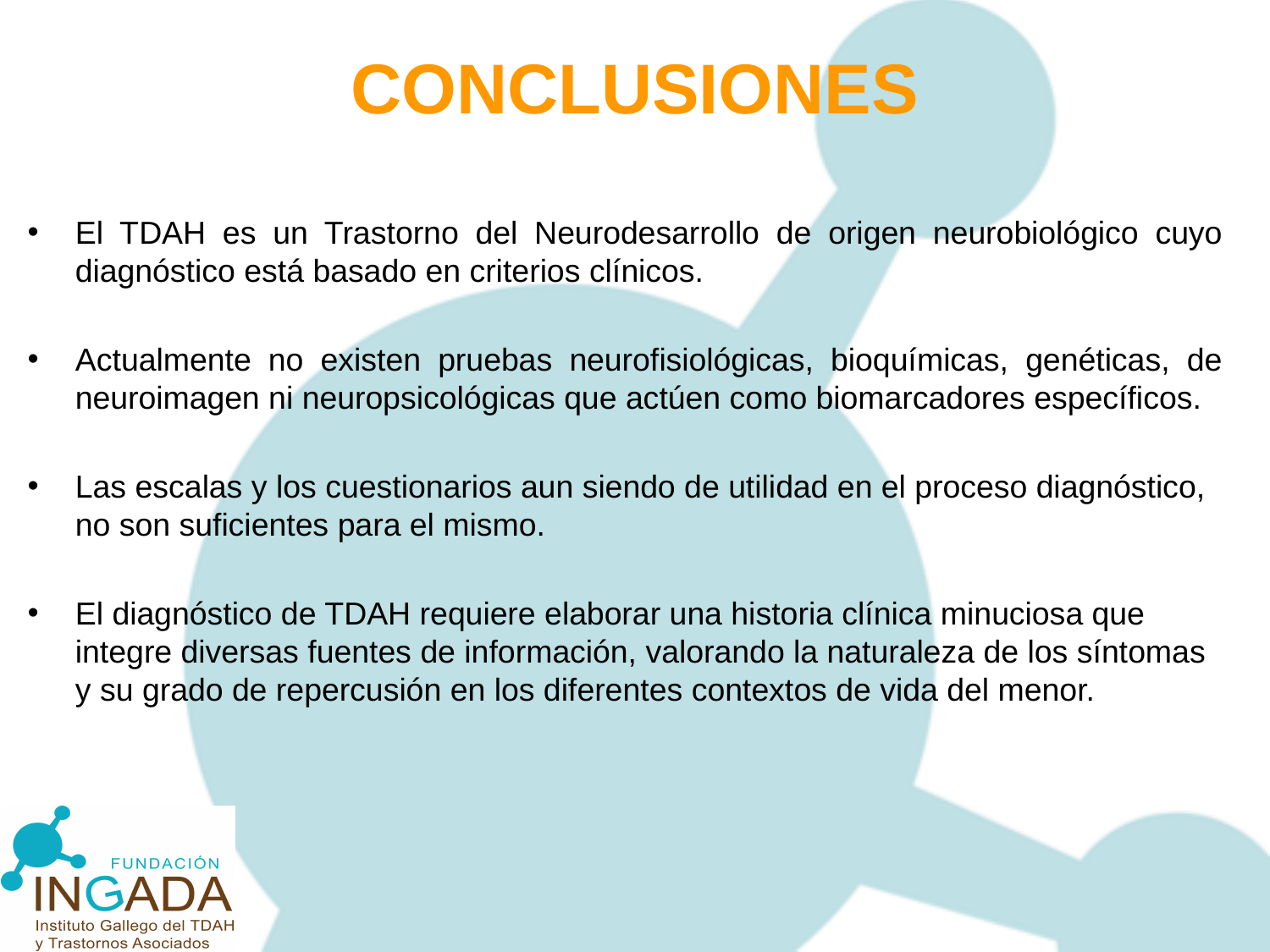

# CONCLUSIONES
El TDAH es un Trastorno del Neurodesarrollo de origen neurobiológico cuyo diagnóstico está basado en criterios clínicos.

Actualmente no existen pruebas neurofisiológicas, bioquímicas, genéticas, de neuroimagen ni neuropsicológicas que actúen como biomarcadores específicos.

Las escalas y los cuestionarios aun siendo de utilidad en el proceso diagnóstico, no son suficientes para el mismo.

El diagnóstico de TDAH requiere elaborar una historia clínica minuciosa que integre diversas fuentes de información, valorando la naturaleza de los síntomas y su grado de repercusión en los diferentes contextos de vida del menor.